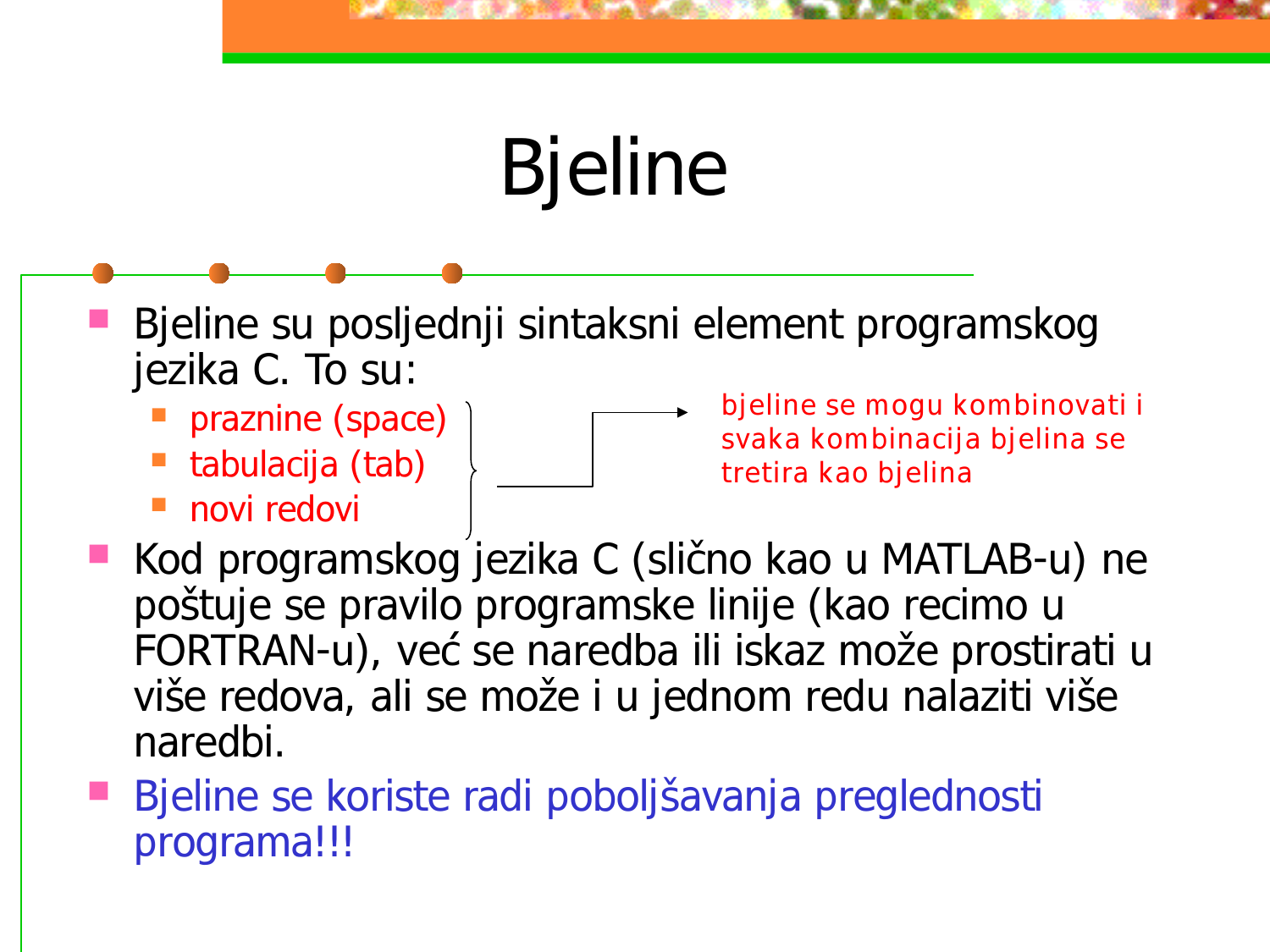

# Bjeline
Bjeline su posljednji sintaksni element programskog jezika C. To su:
praznine (space)
tabulacija (tab)
novi redovi
Kod programskog jezika C (slično kao u MATLAB-u) ne poštuje se pravilo programske linije (kao recimo u FORTRAN-u), već se naredba ili iskaz može prostirati u više redova, ali se može i u jednom redu nalaziti više naredbi.
Bjeline se koriste radi poboljšavanja preglednosti programa!!!
bjeline se mogu kombinovati i svaka kombinacija bjelina se tretira kao bjelina